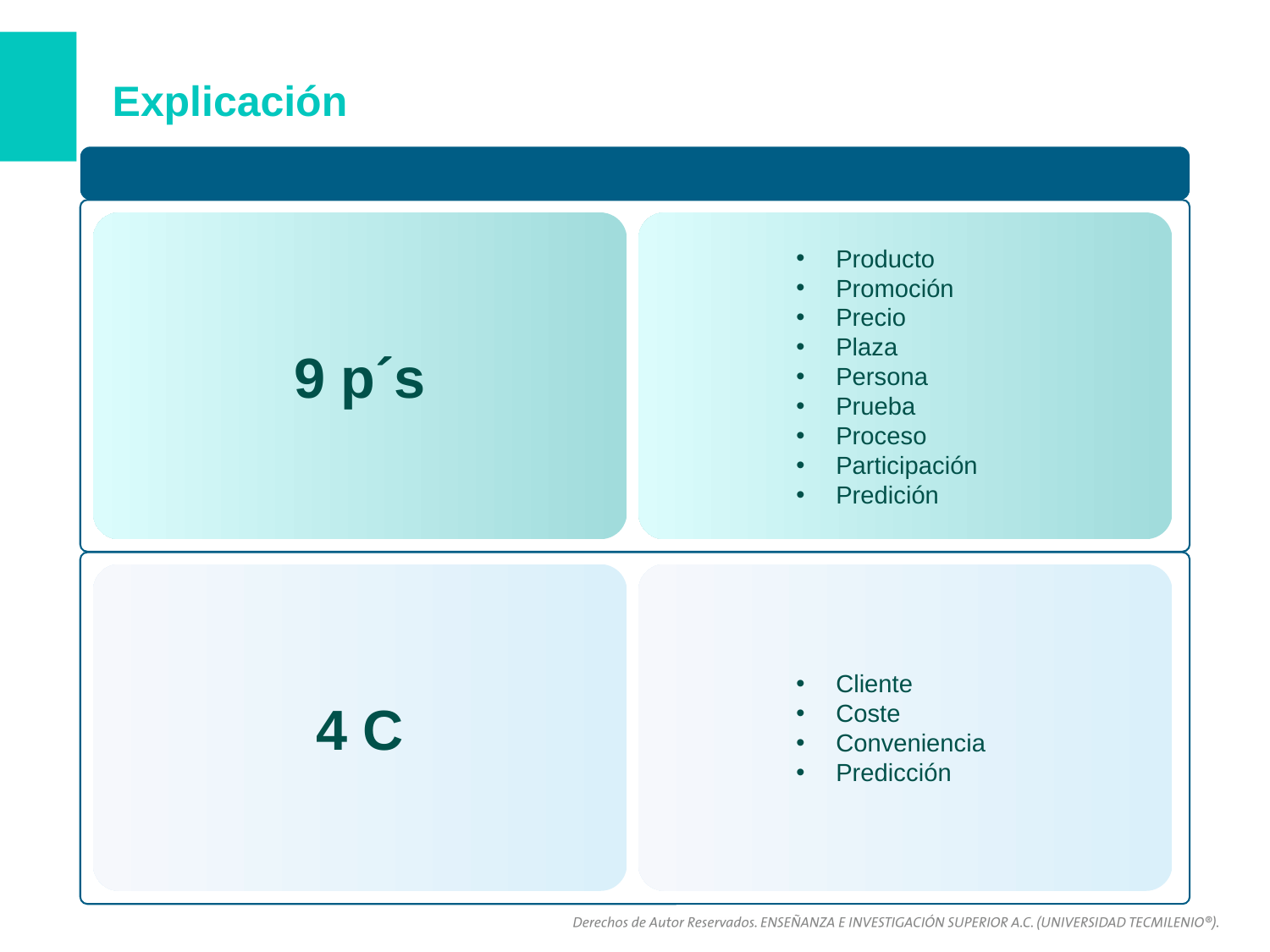

Explicación

9 p´s
Producto
Promoción
Precio
Plaza
Persona
Prueba
Proceso
Participación
Predición

4 C
Cliente
Coste
Conveniencia
Predicción